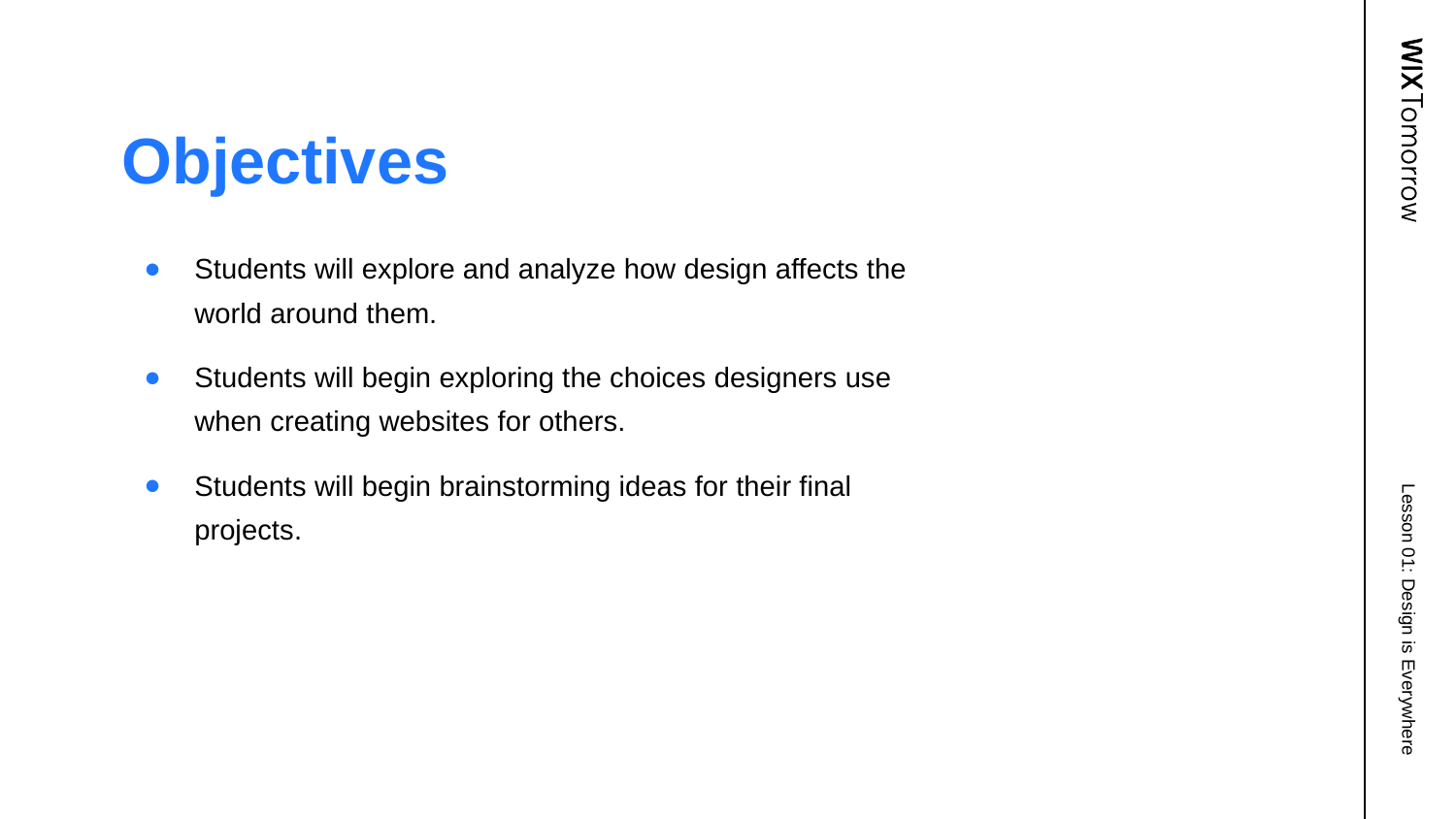

# Objectives
Students will explore and analyze how design affects the world around them.
Students will begin exploring the choices designers use when creating websites for others.
Students will begin brainstorming ideas for their final projects.